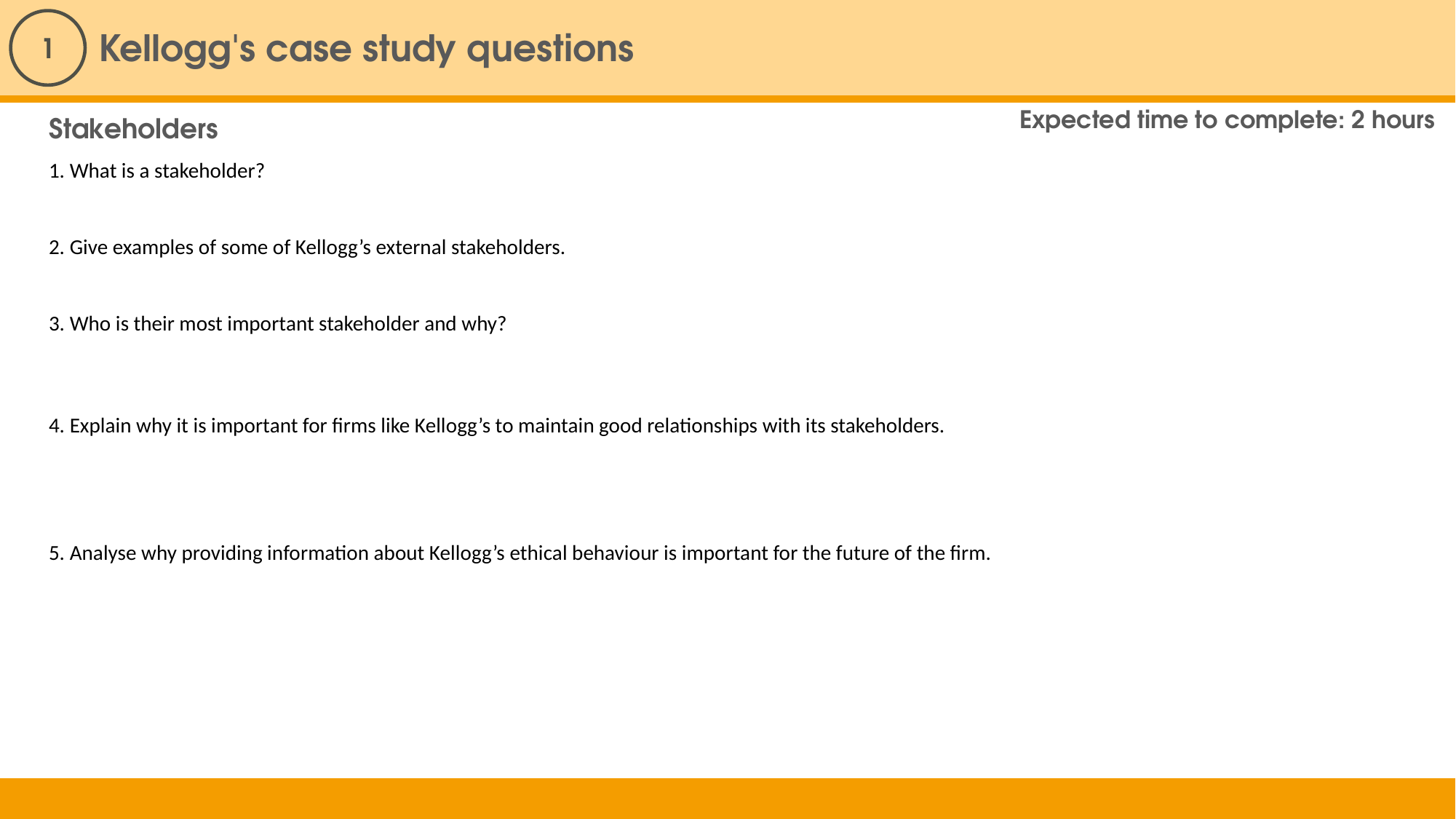

Kellogg's case study questions
1
Expected time to complete: 2 hours
Stakeholders
1. What is a stakeholder?

2. Give examples of some of Kellogg’s external stakeholders.

3. Who is their most important stakeholder and why?

4. Explain why it is important for firms like Kellogg’s to maintain good relationships with its stakeholders.

5. Analyse why providing information about Kellogg’s ethical behaviour is important for the future of the firm.